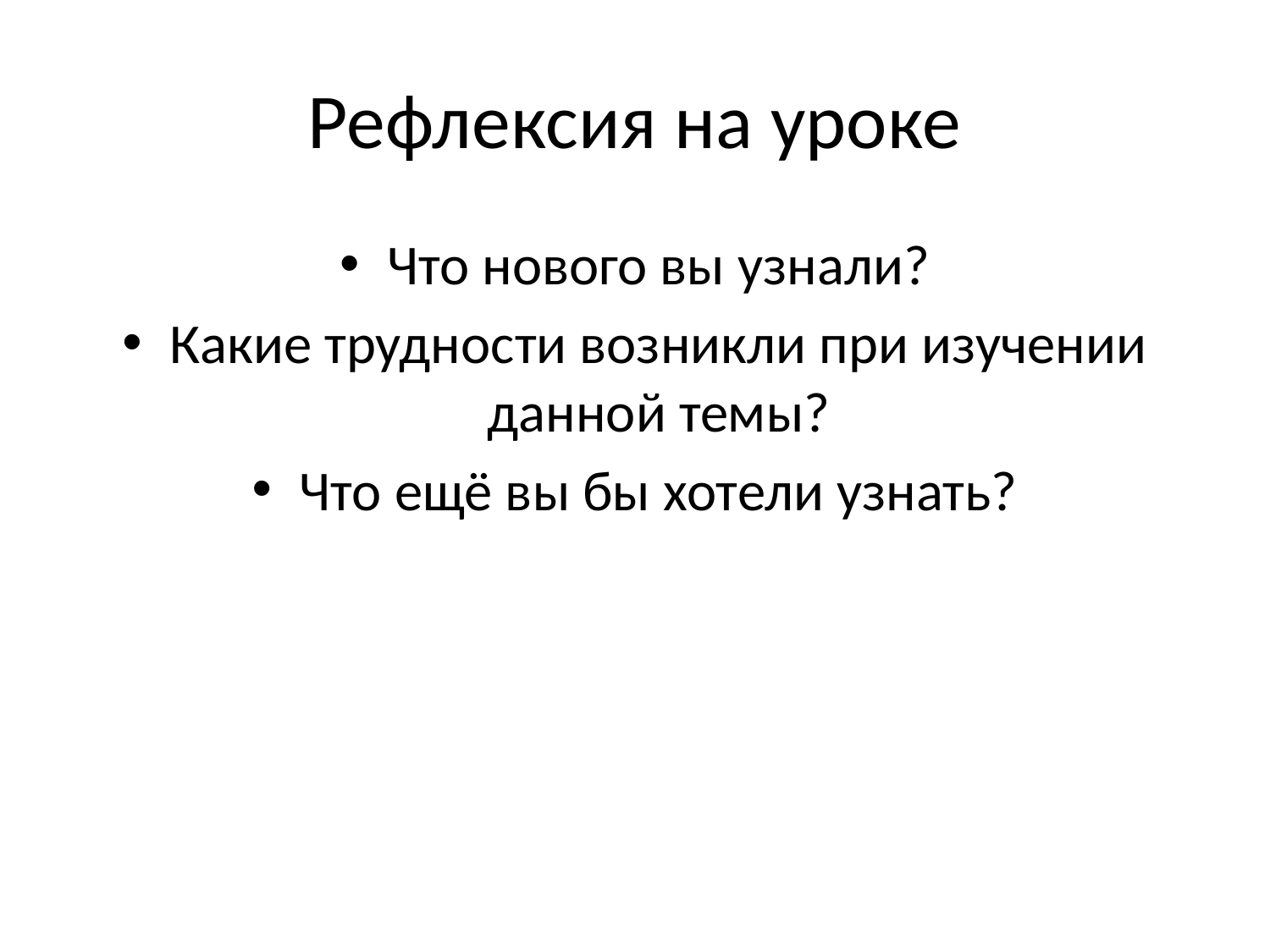

# Рефлексия на уроке
Что нового вы узнали?
Какие трудности возникли при изучении данной темы?
Что ещё вы бы хотели узнать?